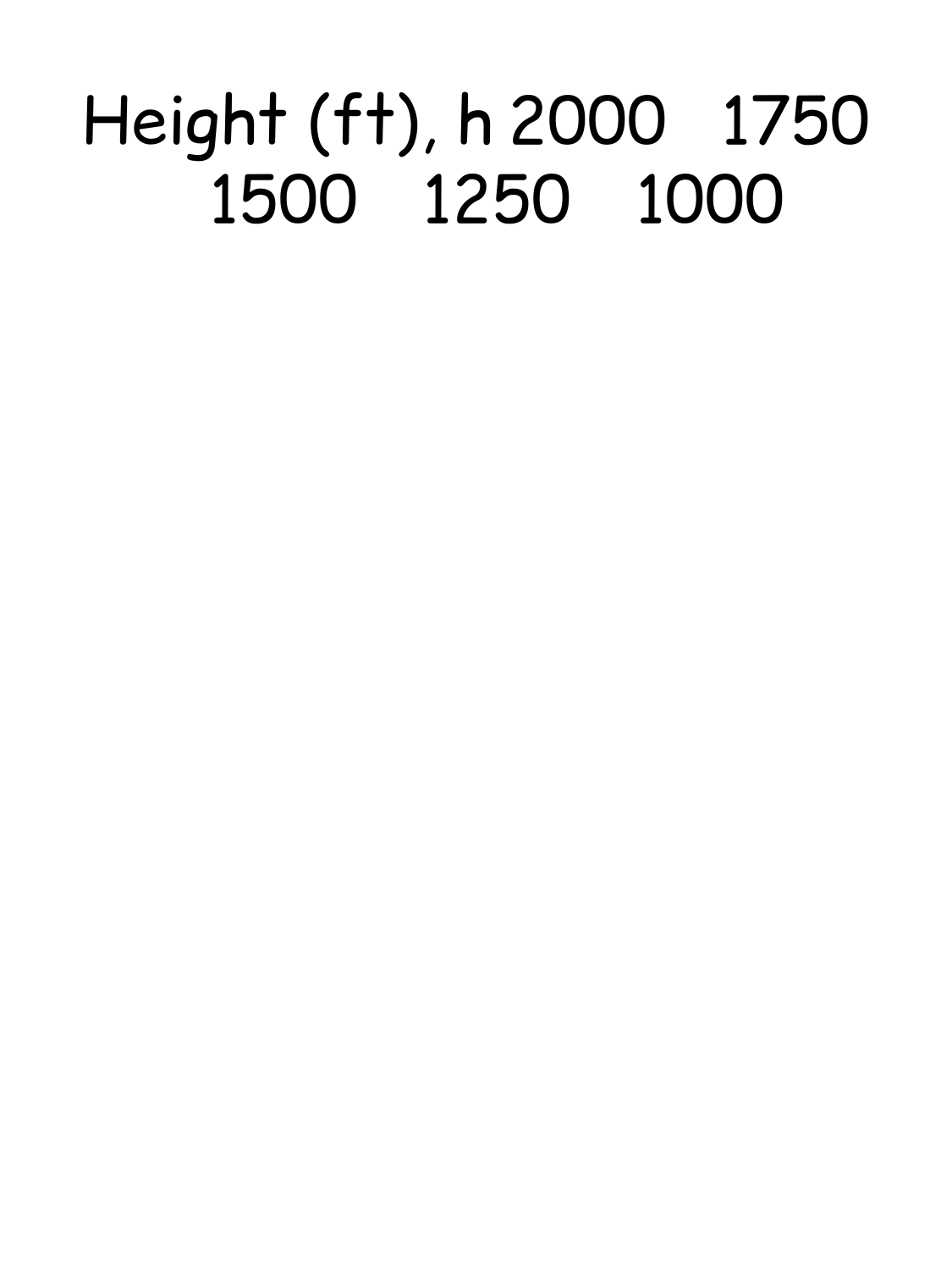

# Height (ft), h	2000	1750	1500	1250	1000